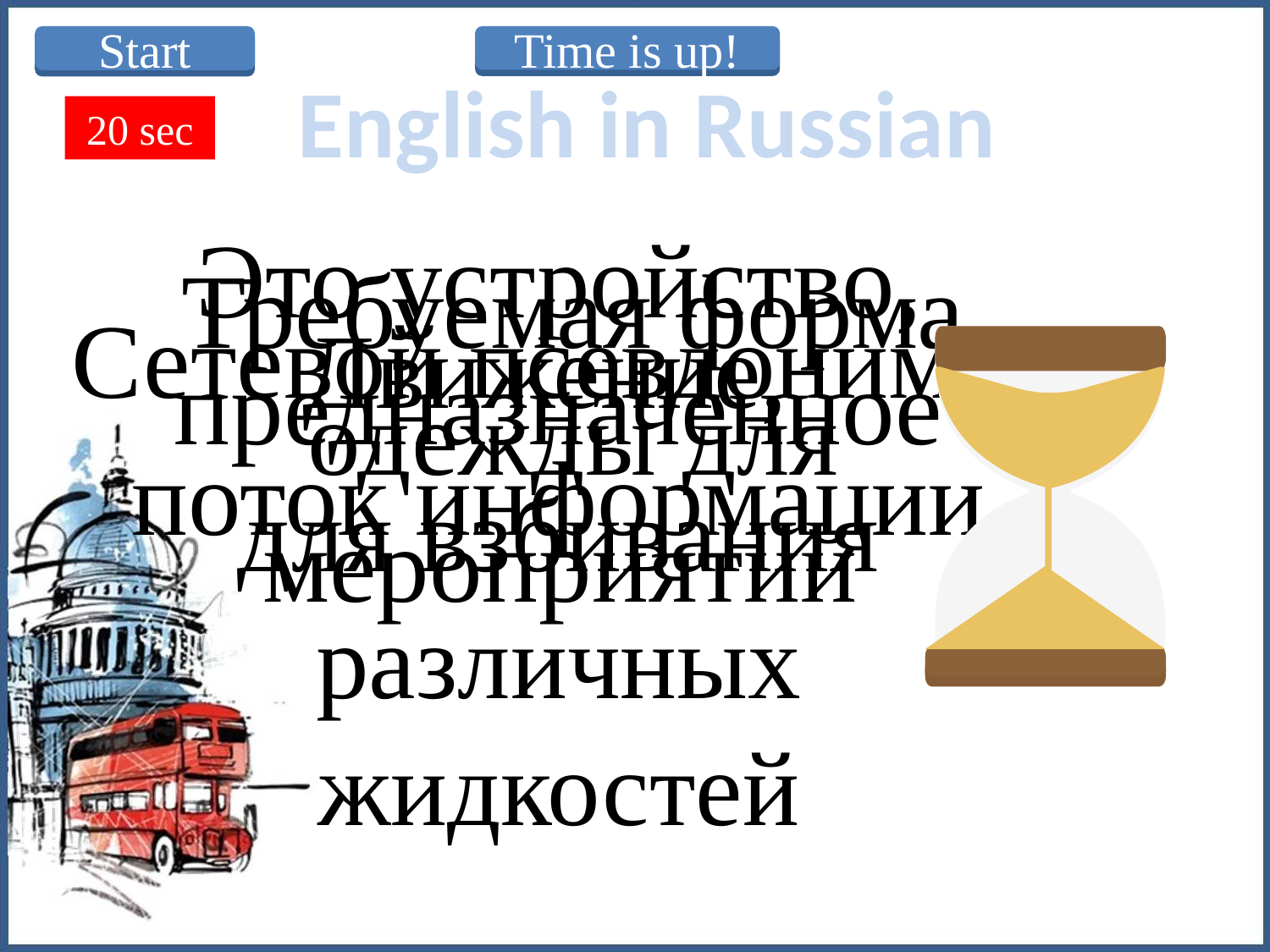

Start

Time is up!

English in Russian
20 sec
Это устройство, предназначенное для взбивания различных жидкостей
Требуемая форма
 одежды для
мероприятий
Сетевой псевдоним
Движение,
поток информации